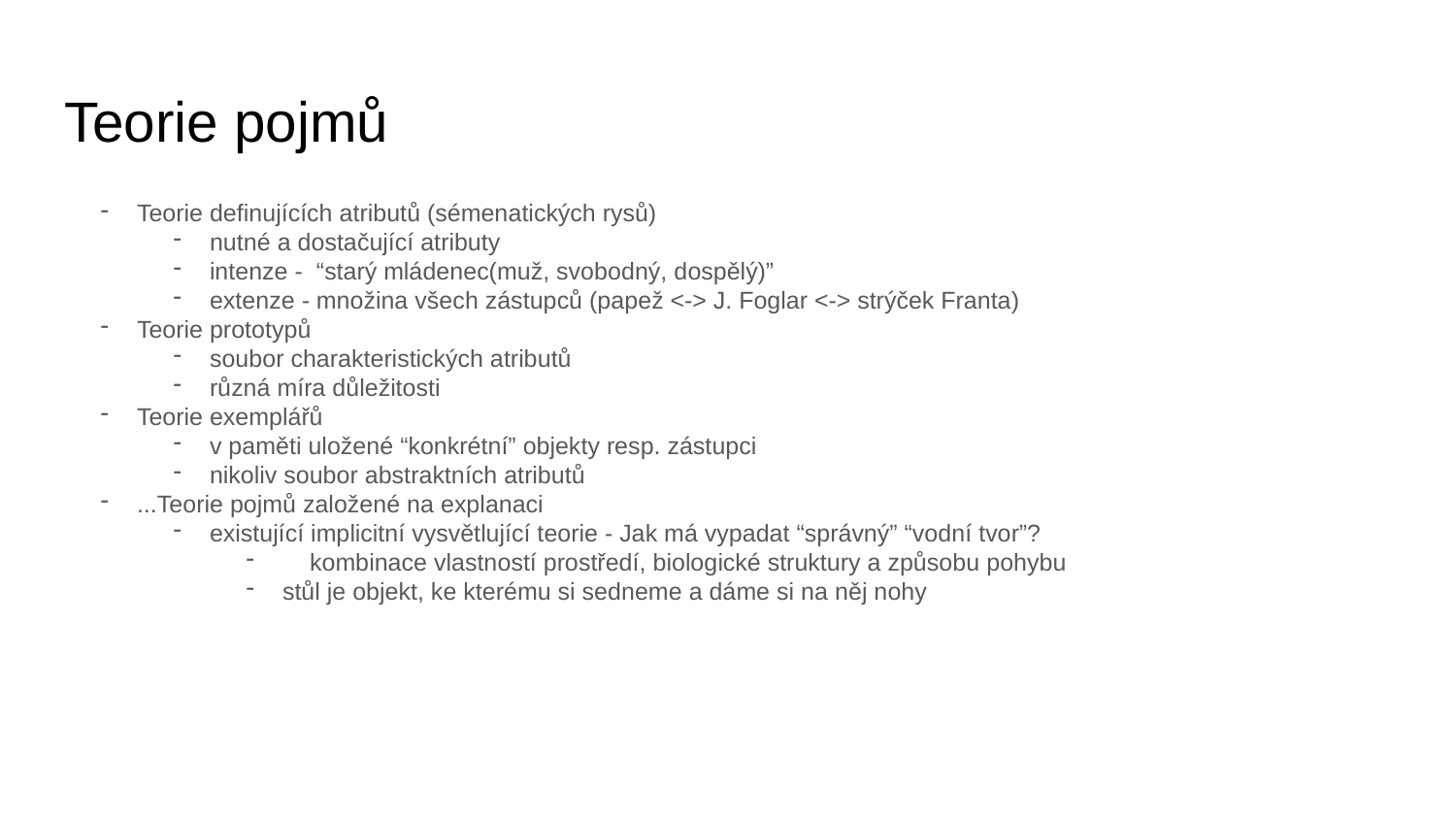

# Teorie pojmů
Teorie definujících atributů (sémenatických rysů)
nutné a dostačující atributy
intenze -  “starý mládenec(muž, svobodný, dospělý)”
extenze - množina všech zástupců (papež <-> J. Foglar <-> strýček Franta)
Teorie prototypů
soubor charakteristických atributů
různá míra důležitosti
Teorie exemplářů
v paměti uložené “konkrétní” objekty resp. zástupci
nikoliv soubor abstraktních atributů
...Teorie pojmů založené na explanaci
existující implicitní vysvětlující teorie - Jak má vypadat “správný” “vodní tvor”?
    kombinace vlastností prostředí, biologické struktury a způsobu pohybu
stůl je objekt, ke kterému si sedneme a dáme si na něj nohy